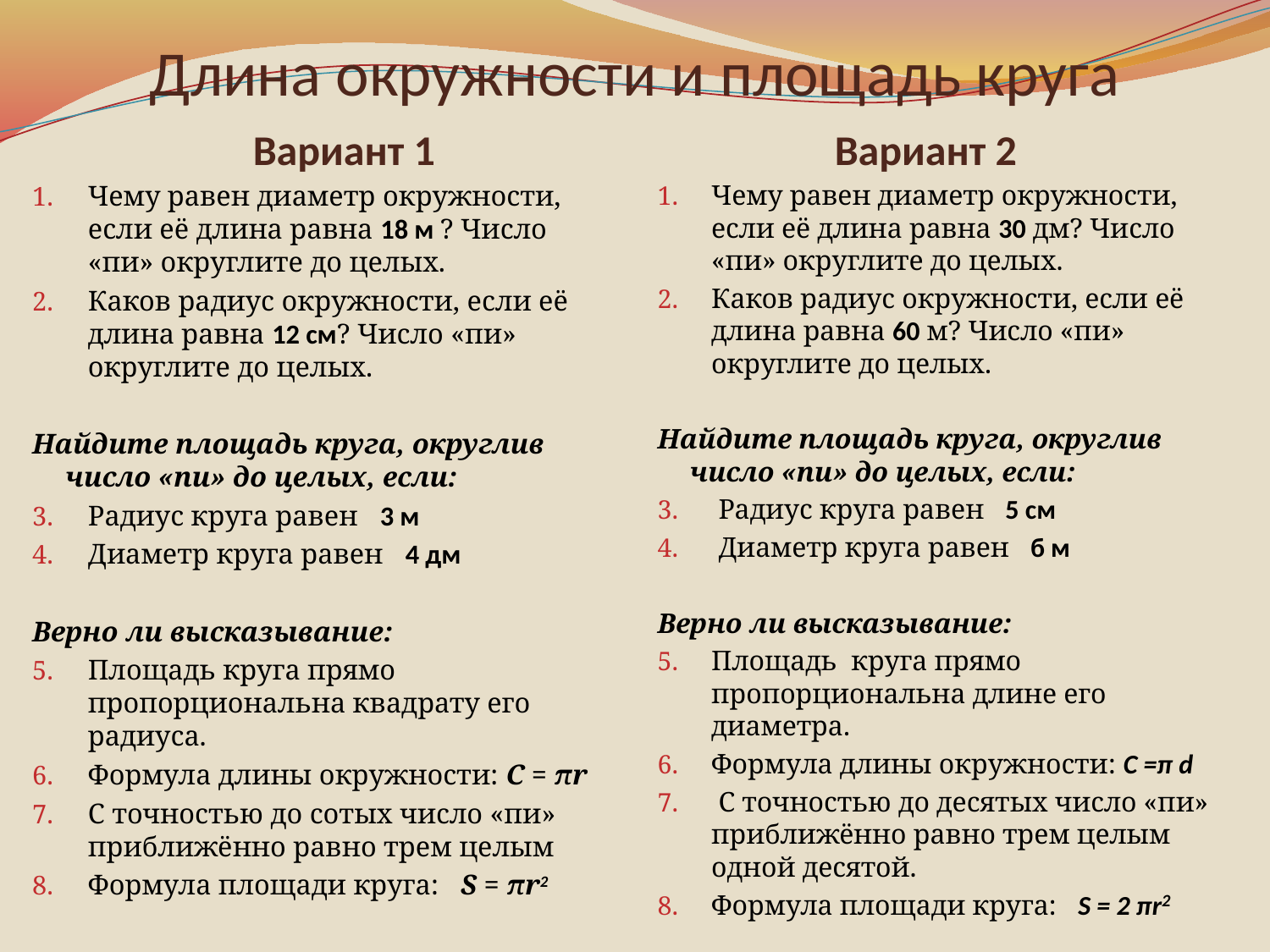

# Длина окружности и площадь круга
Вариант 1
Вариант 2
Чему равен диаметр окружности, если её длина равна 18 м ? Число «пи» округлите до целых.
Каков радиус окружности, если её длина равна 12 см? Число «пи» округлите до целых.

Найдите площадь круга, округлив число «пи» до целых, если:
Радиус круга равен   3 м
Диаметр круга равен   4 дм

Верно ли высказывание:
Площадь круга прямо  пропорциональна квадрату его радиуса.
Формула длины окружности: С = πr
С точностью до сотых число «пи» приближённо равно трем целым
Формула площади круга:   S = πr2

Чему равен диаметр окружности, если её длина равна 30 дм? Число «пи» округлите до целых.
Каков радиус окружности, если её длина равна 60 м? Число «пи» округлите до целых.

Найдите площадь круга, округлив число «пи» до целых, если:
 Радиус круга равен   5 см
 Диаметр круга равен   б м

Верно ли высказывание:
Площадь  круга прямо  пропорциональна длине его диаметра.
Формула длины окружности: С =π d
 С точностью до десятых число «пи» приближённо равно трем целым одной десятой.
Формула площади круга:   S = 2 πr2